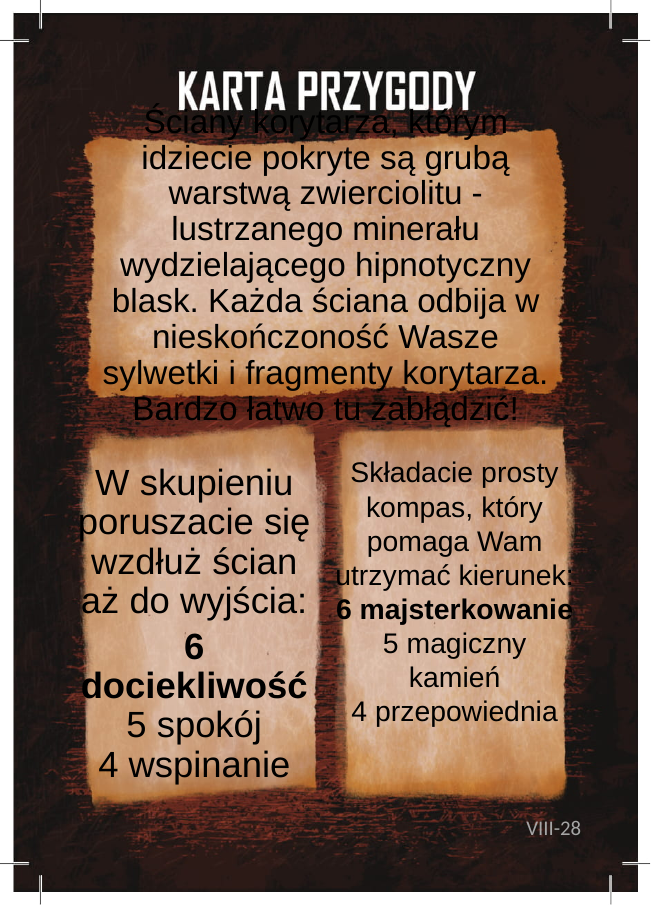

# Ściany korytarza, którym idziecie pokryte są grubą warstwą zwierciolitu - lustrzanego minerału wydzielającego hipnotyczny blask. Każda ściana odbija w nieskończoność Wasze sylwetki i fragmenty korytarza. Bardzo łatwo tu zabłądzić!
Składacie prosty kompas, który pomaga Wam utrzymać kierunek:
6 majsterkowanie
5 magiczny kamień
4 przepowiednia
W skupieniu poruszacie się wzdłuż ścian aż do wyjścia:
6 dociekliwość
5 spokój
4 wspinanie
VIII-28